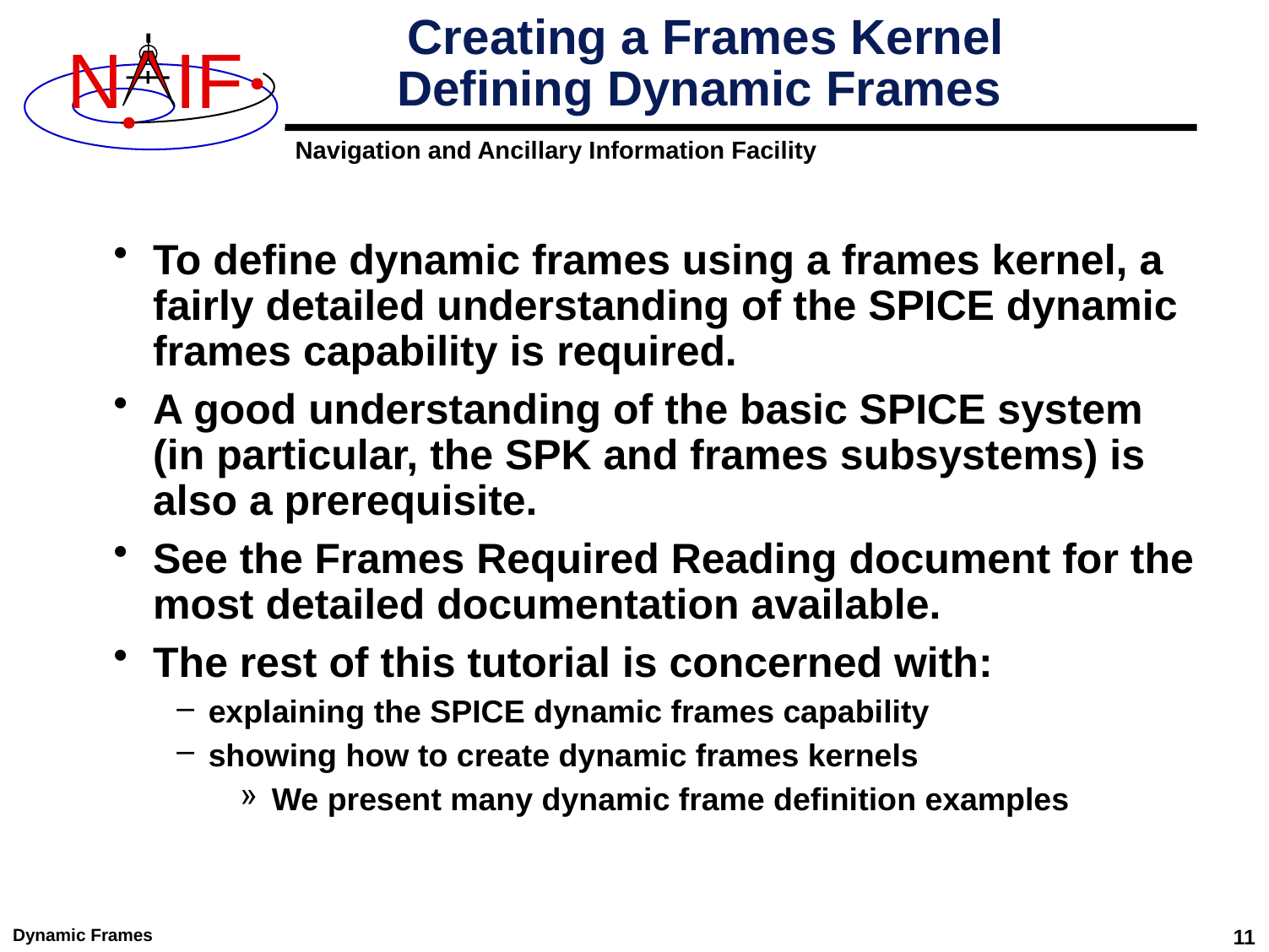

# Creating a Frames Kernel Defining Dynamic Frames

To define dynamic frames using a frames kernel, a fairly detailed understanding of the SPICE dynamic frames capability is required.
A good understanding of the basic SPICE system (in particular, the SPK and frames subsystems) is also a prerequisite.
See the Frames Required Reading document for the most detailed documentation available.
The rest of this tutorial is concerned with:
explaining the SPICE dynamic frames capability
showing how to create dynamic frames kernels
We present many dynamic frame definition examples
Dynamic Frames
11